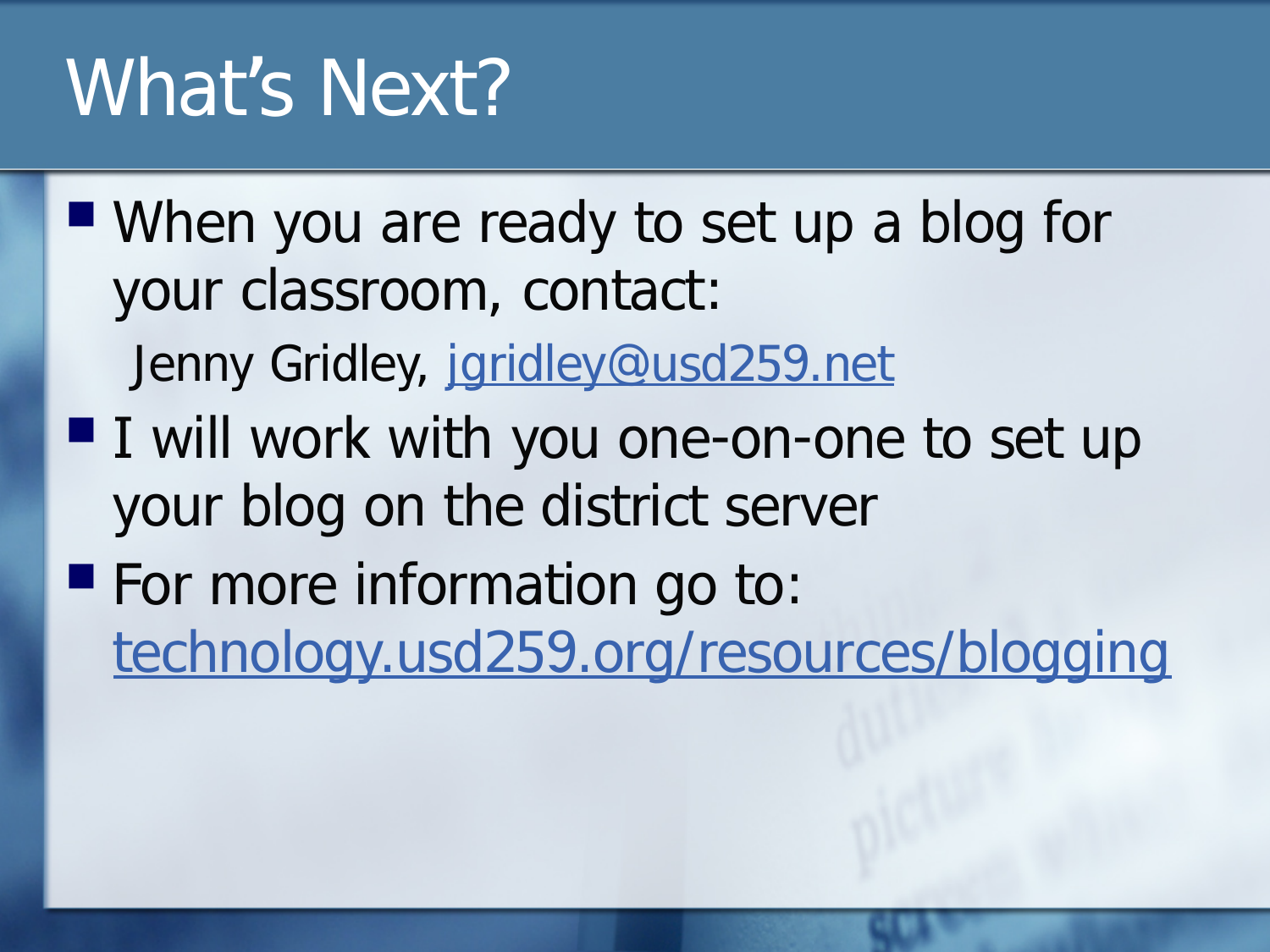

# What’s Next?
When you are ready to set up a blog for your classroom, contact:
Jenny Gridley, jgridley@usd259.net
I will work with you one-on-one to set up your blog on the district server
For more information go to: technology.usd259.org/resources/blogging